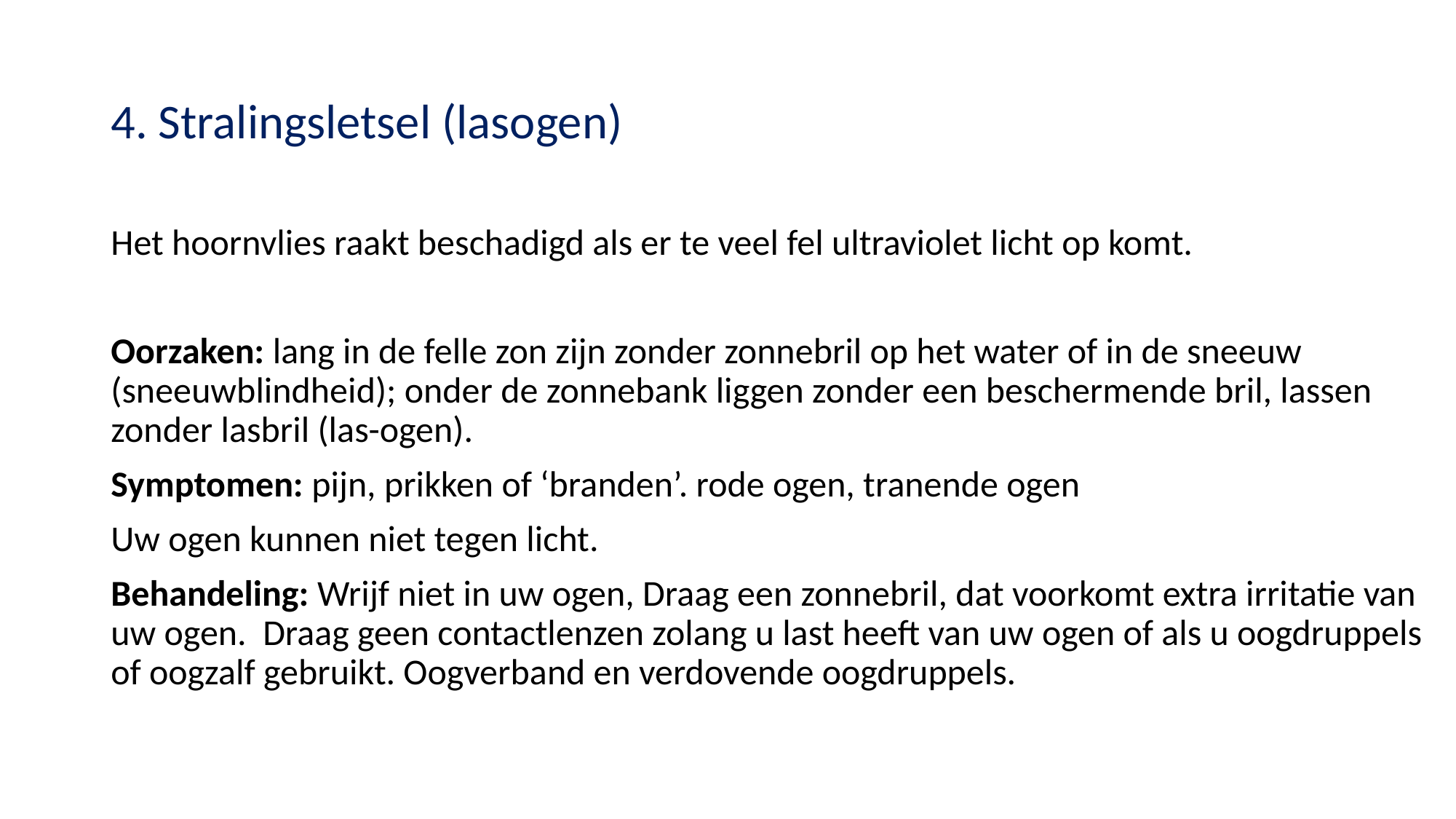

# 4. Stralingsletsel (lasogen)
Het hoornvlies raakt beschadigd als er te veel fel ultraviolet licht op komt.

Oorzaken: lang in de felle zon zijn zonder zonnebril op het water of in de sneeuw (sneeuwblindheid); onder de zonnebank liggen zonder een beschermende bril, lassen zonder lasbril (las-ogen).
Symptomen: pijn, prikken of ‘branden’. rode ogen, tranende ogen
Uw ogen kunnen niet tegen licht.
Behandeling: Wrijf niet in uw ogen, Draag een zonnebril, dat voorkomt extra irritatie van uw ogen.  Draag geen contactlenzen zolang u last heeft van uw ogen of als u oogdruppels of oogzalf gebruikt. Oogverband en verdovende oogdruppels.